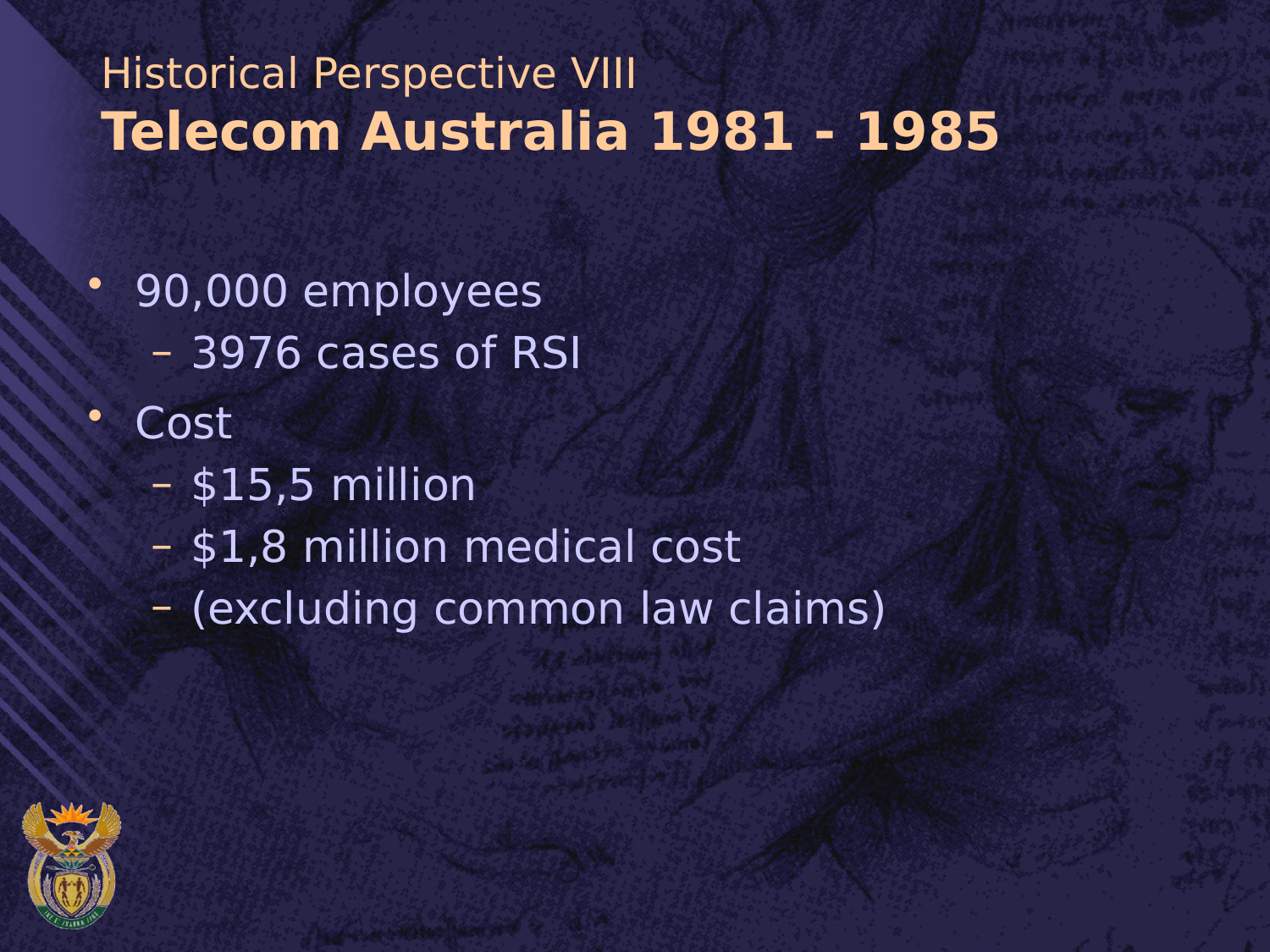

# Historical Perspective VIII Telecom Australia 1981 - 1985
90,000 employees
3976 cases of RSI
Cost
$15,5 million
$1,8 million medical cost
(excluding common law claims)